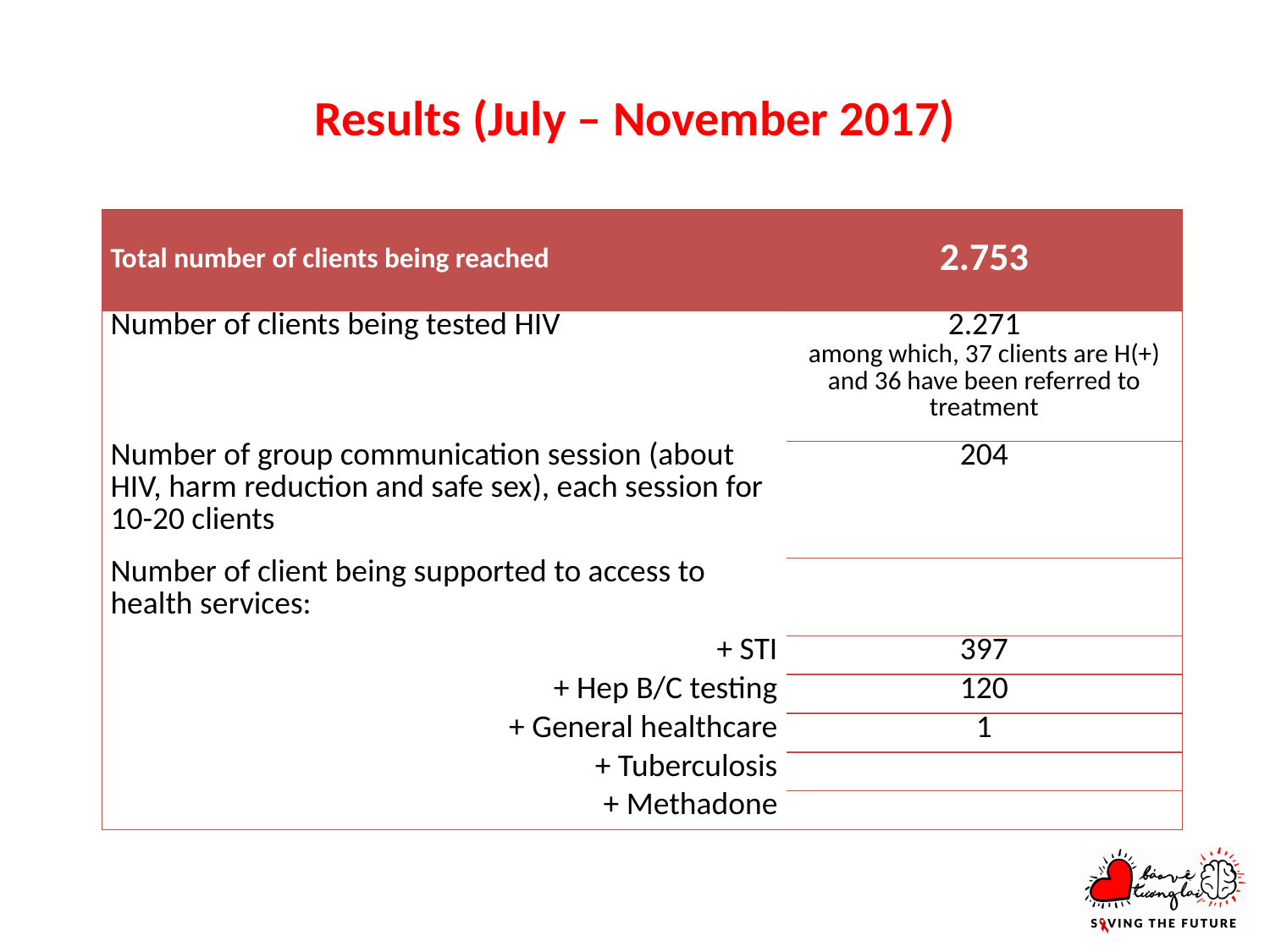

# Results (July – November 2017)
| Total number of clients being reached | 2.753 |
| --- | --- |
| Number of clients being tested HIV | 2.271 among which, 37 clients are H(+) and 36 have been referred to treatment |
| Number of group communication session (about HIV, harm reduction and safe sex), each session for 10-20 clients | 204 |
| Number of client being supported to access to health services: |  |
| + STI | 397 |
| + Hep B/C testing | 120 |
| + General healthcare | 1 |
| + Tuberculosis |  |
| + Methadone |  |